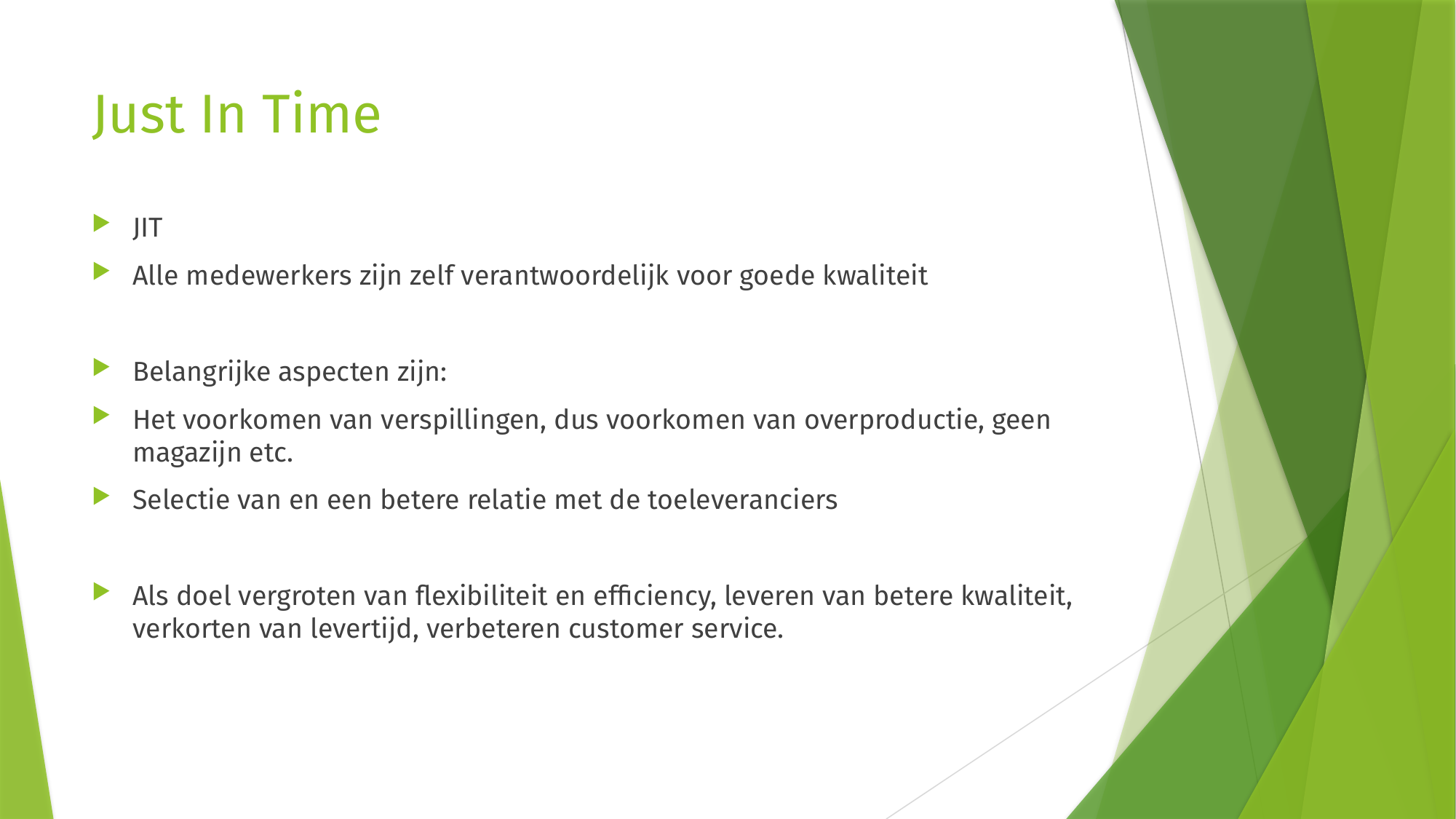

# Just In Time
JIT
Alle medewerkers zijn zelf verantwoordelijk voor goede kwaliteit

Belangrijke aspecten zijn:
Het voorkomen van verspillingen, dus voorkomen van overproductie, geen magazijn etc.
Selectie van en een betere relatie met de toeleveranciers

Als doel vergroten van flexibiliteit en efficiency, leveren van betere kwaliteit, verkorten van levertijd, verbeteren customer service.